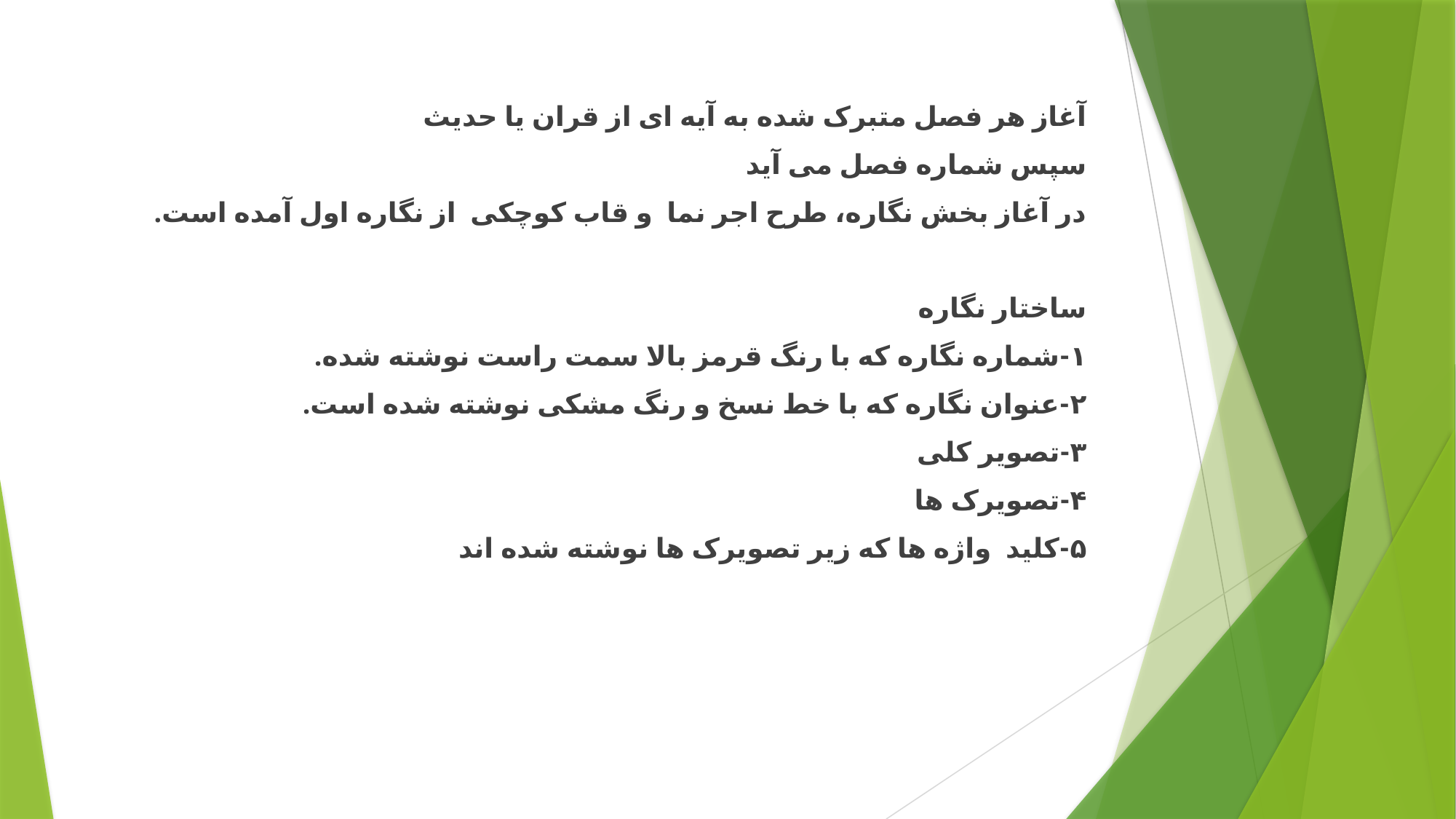

آغاز هر فصل متبرک شده به آیه ای از قران یا حدیث
سپس شماره فصل می آید
در آغاز بخش نگاره، طرح اجر نما  و قاب کوچکی  از نگاره اول آمده است.

ساختار نگاره
۱-شماره نگاره که با رنگ قرمز بالا سمت راست نوشته شده.
۲-عنوان نگاره که با خط نسخ و رنگ مشکی نوشته شده است.
۳-تصویر کلی
۴-تصویرک ها
۵-کلید  واژه ها که زیر تصویرک ها نوشته شده اند